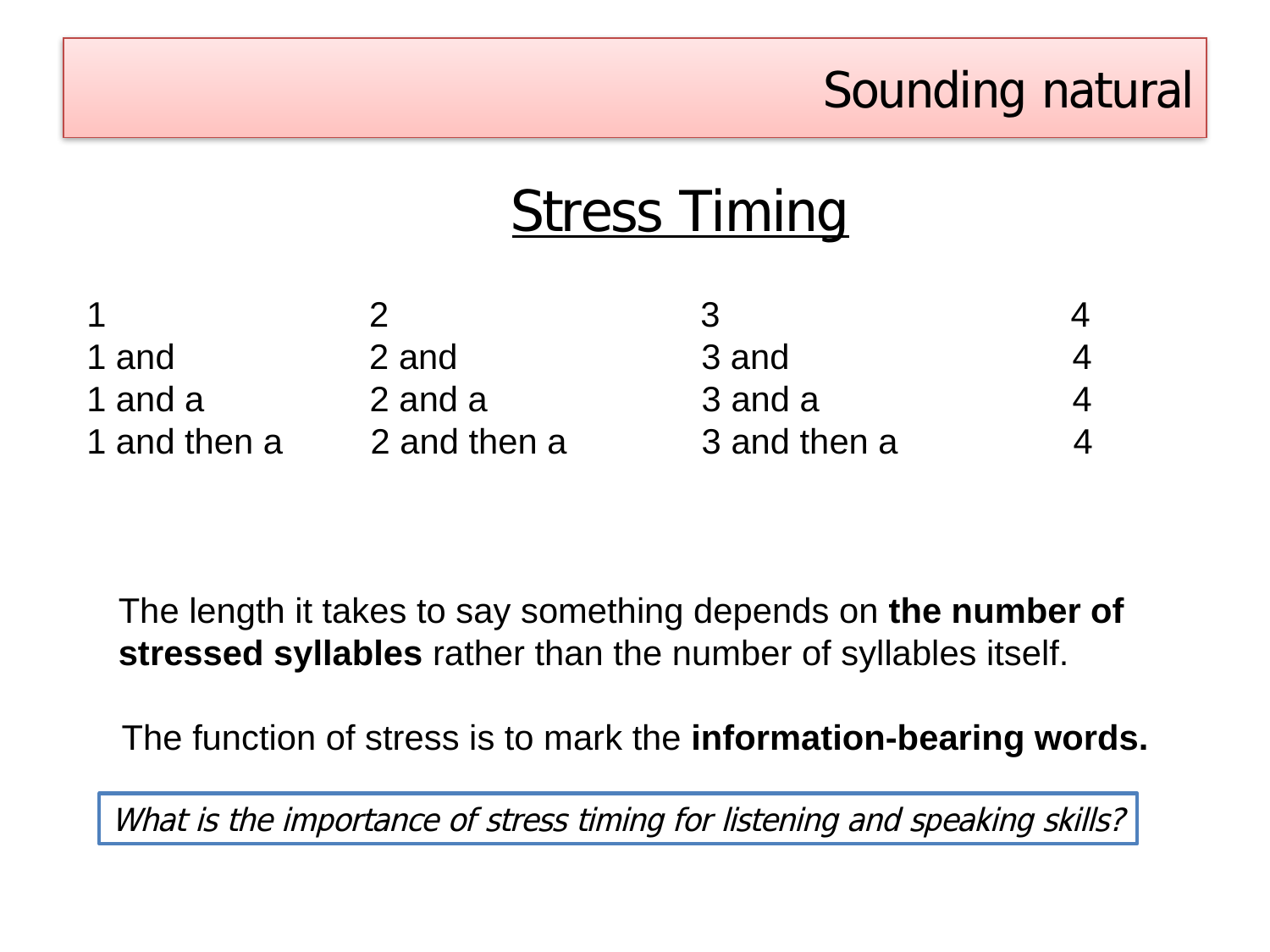

Sounding natural
Stress Timing

1	                2                                3                                    4
1 and	                2 and	                        3 and	                       4
1 and a 	   2 and a	           3 and a	                       4
1 and then a         2 and then a	           3 and then a                  4
The length it takes to say something depends on the number of stressed syllables rather than the number of syllables itself.
The function of stress is to mark the information-bearing words.
What is the importance of stress timing for listening and speaking skills?